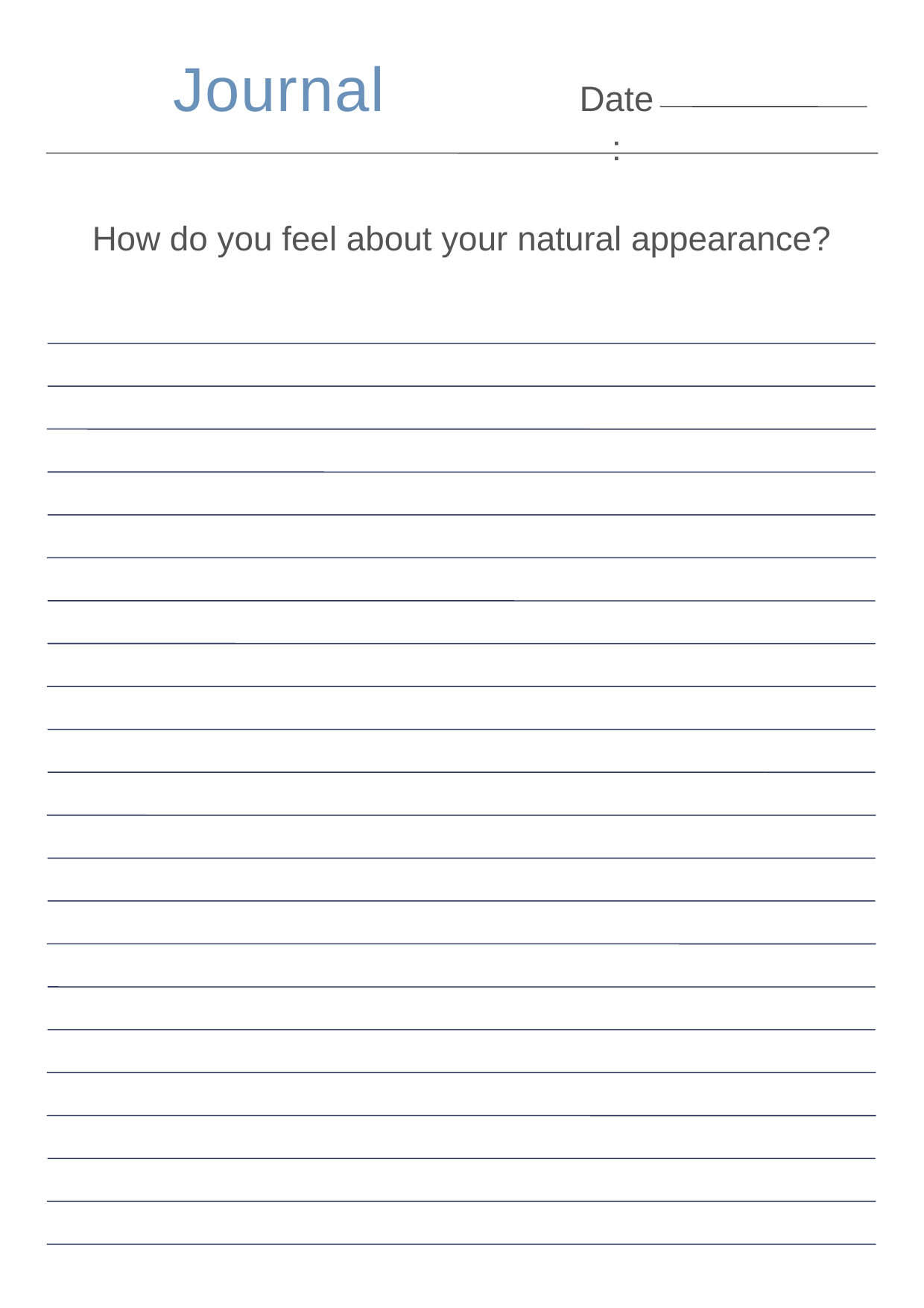

Journal
Date:

How do you feel about your natural appearance?